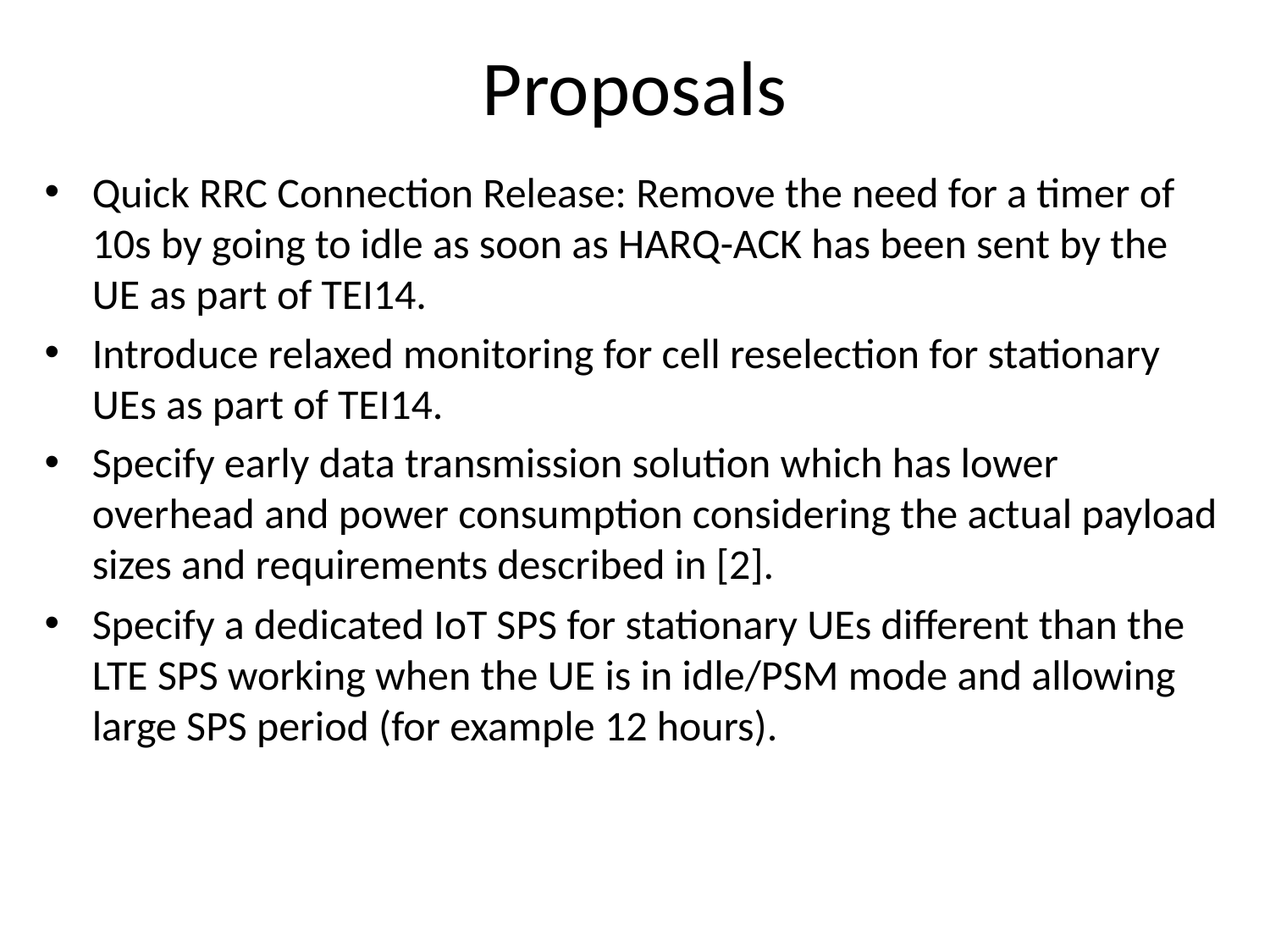

# Proposals
Quick RRC Connection Release: Remove the need for a timer of 10s by going to idle as soon as HARQ-ACK has been sent by the UE as part of TEI14.
Introduce relaxed monitoring for cell reselection for stationary UEs as part of TEI14.
Specify early data transmission solution which has lower overhead and power consumption considering the actual payload sizes and requirements described in [2].
Specify a dedicated IoT SPS for stationary UEs different than the LTE SPS working when the UE is in idle/PSM mode and allowing large SPS period (for example 12 hours).